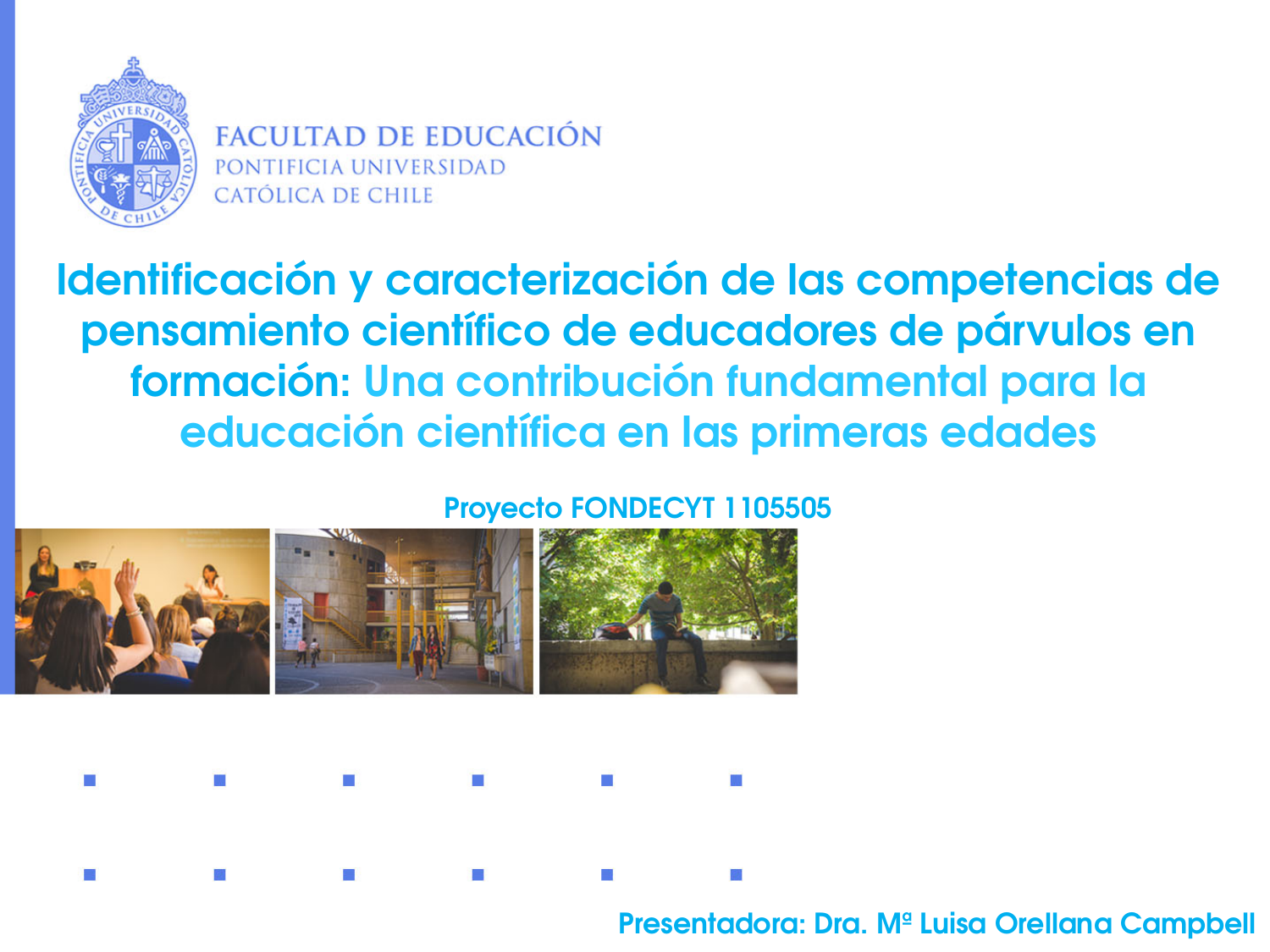

# Identificación y caracterización de las competencias de pensamiento científico de educadores de párvulos en formación: Una contribución fundamental para la educación científica en las primeras edades Proyecto FONDECYT 1105505
Presentadora: Dra. Mª Luisa Orellana Campbell